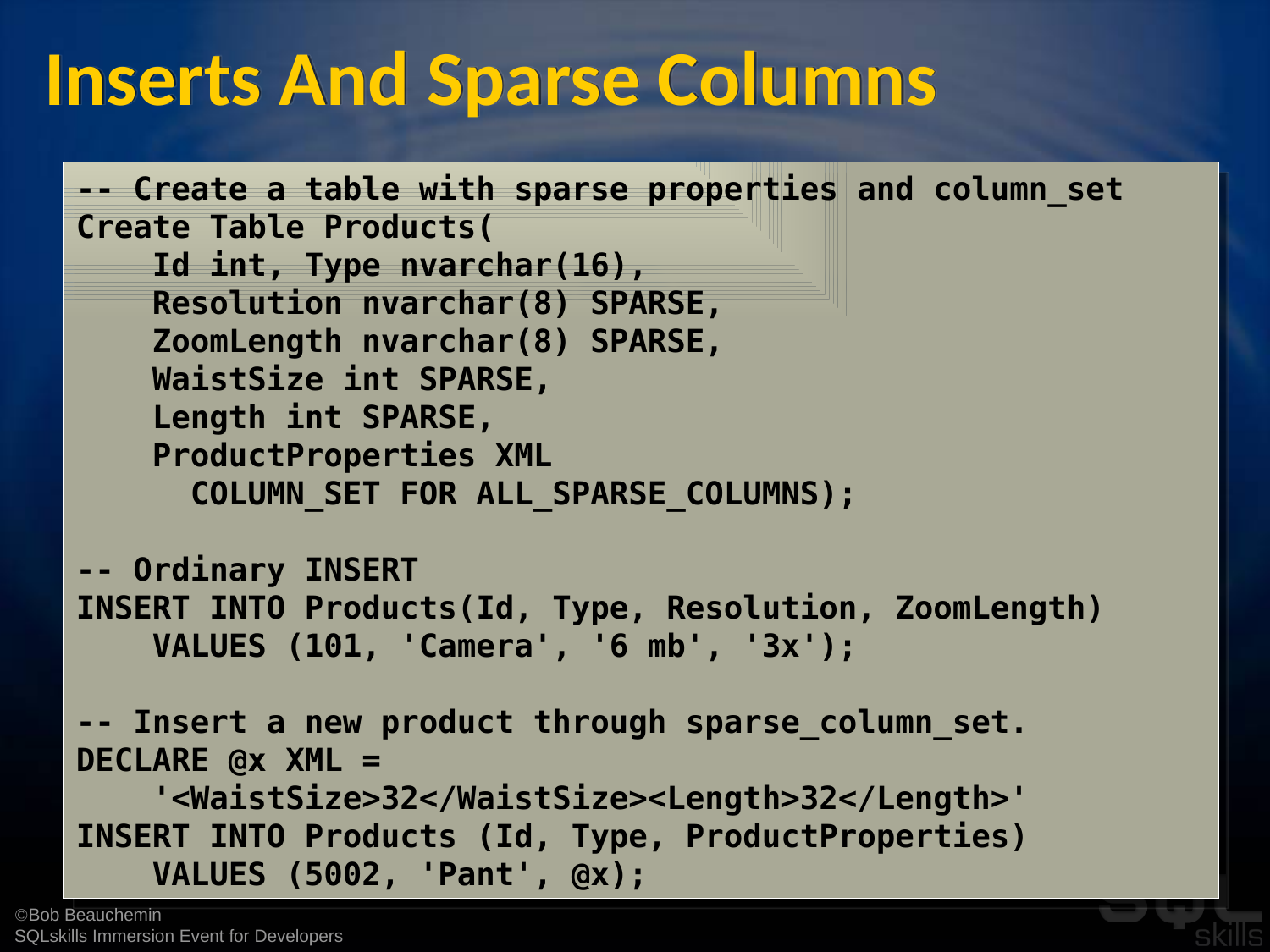

# Inserts And Sparse Columns
-- Create a table with sparse properties and column_set
Create Table Products(
    Id int, Type nvarchar(16),
    Resolution nvarchar(8) SPARSE,
    ZoomLength nvarchar(8) SPARSE,
    WaistSize int SPARSE,
    Length int SPARSE,
    ProductProperties XML
      COLUMN_SET FOR ALL_SPARSE_COLUMNS);

-- Ordinary INSERT
INSERT INTO Products(Id, Type, Resolution, ZoomLength)
    VALUES (101, 'Camera', '6 mb', '3x');

-- Insert a new product through sparse_column_set.
DECLARE @x XML =
    '<WaistSize>32</WaistSize><Length>32</Length>'
INSERT INTO Products (Id, Type, ProductProperties)
    VALUES (5002, 'Pant', @x);